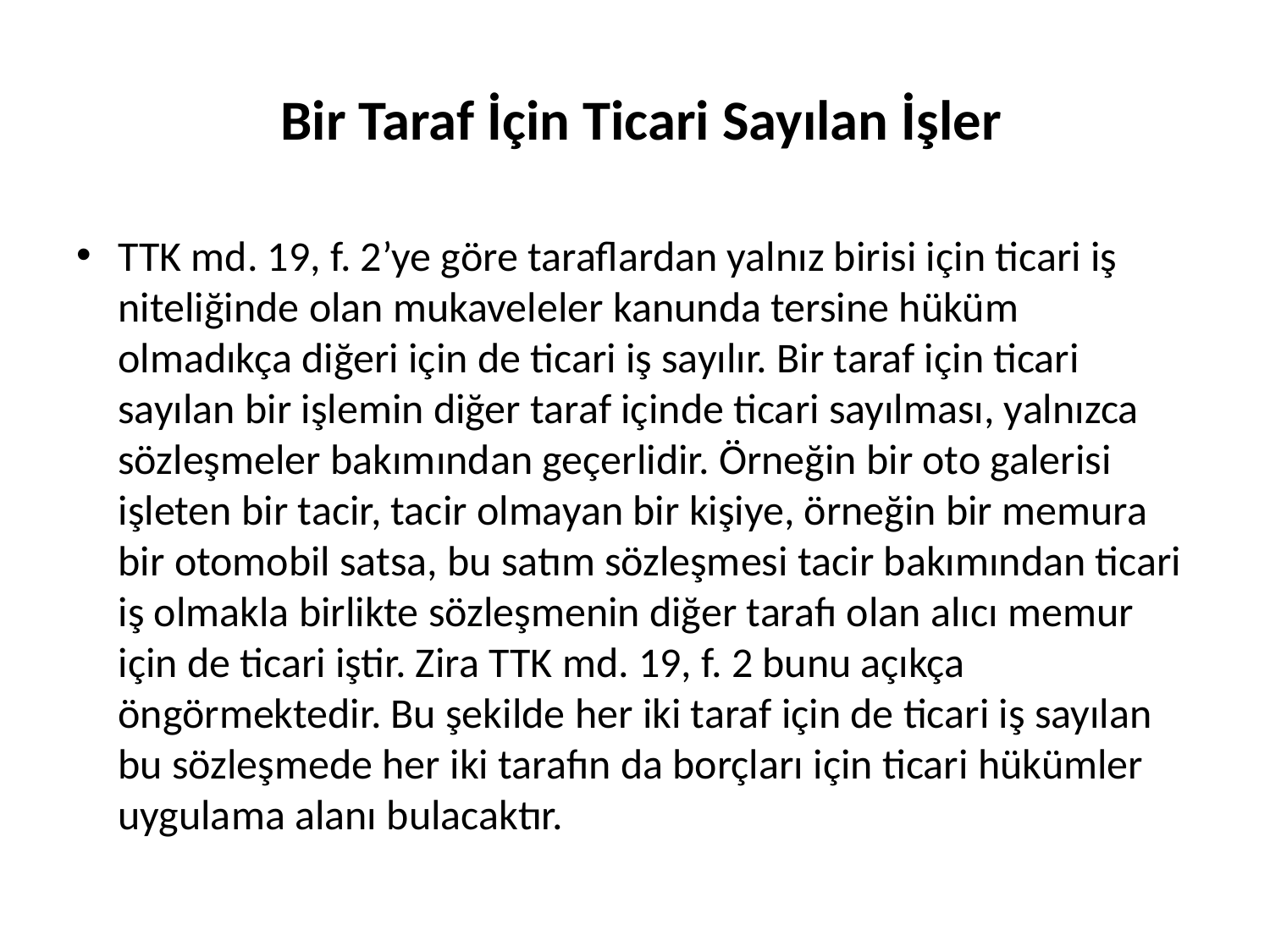

# Bir Taraf İçin Ticari Sayılan İşler
TTK md. 19, f. 2’ye göre taraflardan yalnız birisi için ticari iş niteliğinde olan mukaveleler kanunda tersine hüküm olmadıkça diğeri için de ticari iş sayılır. Bir taraf için ticari sayılan bir işlemin diğer taraf içinde ticari sayılması, yalnızca sözleşmeler bakımından geçerlidir. Örneğin bir oto galerisi işleten bir tacir, tacir olmayan bir kişiye, örneğin bir memura bir otomobil satsa, bu satım sözleşmesi tacir bakımından ticari iş olmakla birlikte sözleşmenin diğer tarafı olan alıcı memur için de ticari iştir. Zira TTK md. 19, f. 2 bunu açıkça öngörmektedir. Bu şekilde her iki taraf için de ticari iş sayılan bu sözleşmede her iki tarafın da borçları için ticari hükümler uygulama alanı bulacaktır.